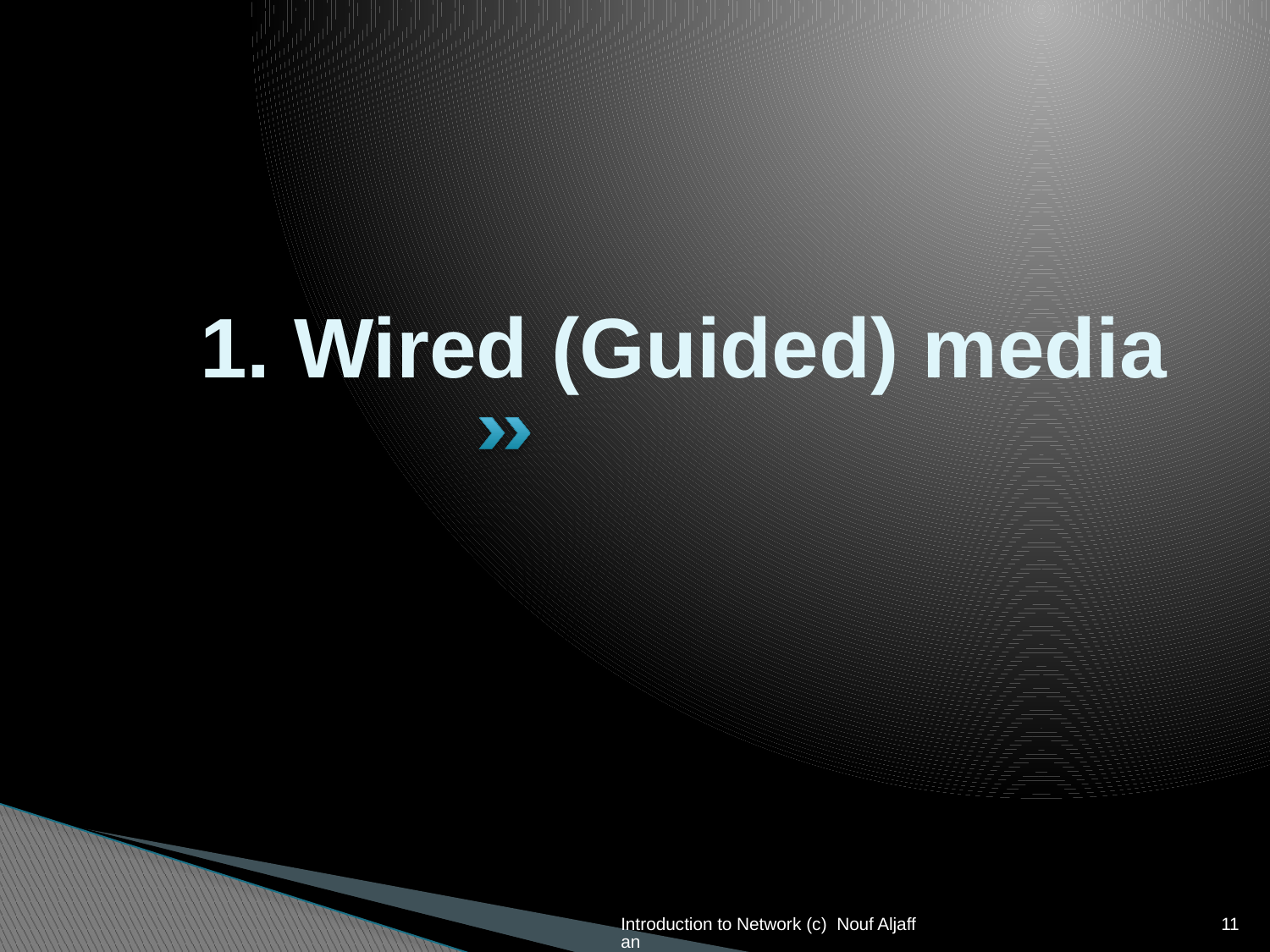

# 1. Wired (Guided) media

Introduction to Network (c)  Nouf Aljaffan
11